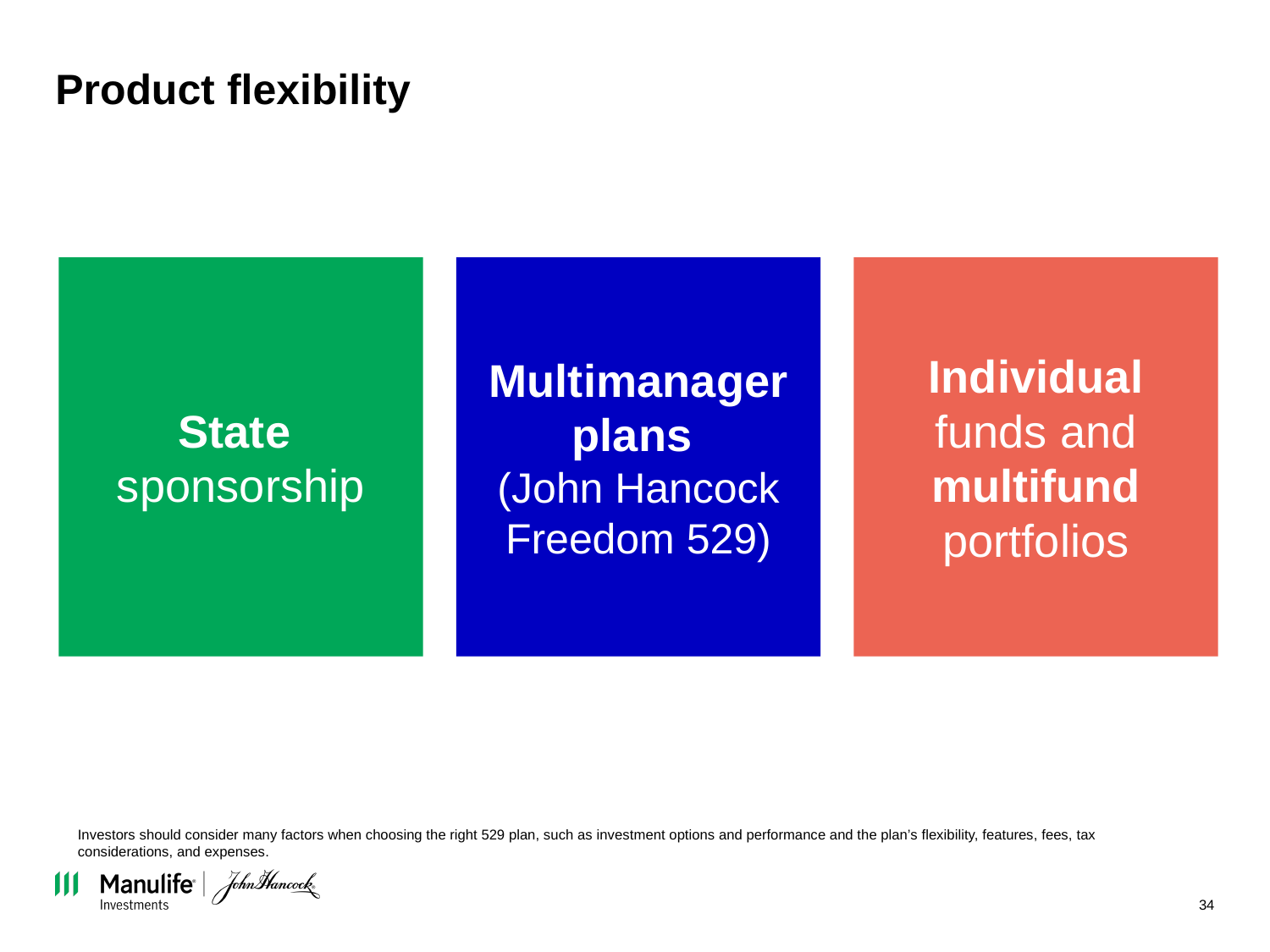

# Product flexibility
State
sponsorship
Multimanager plans
(John Hancock Freedom 529)
Individual
funds and
multifund portfolios
Investors should consider many factors when choosing the right 529 plan, such as investment options and performance and the plan’s flexibility, features, fees, tax considerations, and expenses.
34
THIS MATERIAL IS FOR INSTITUTIONAL/BROKER-DEALER USE ONLY. NOT FOR DISTRIBUTION OR USE WITH THE PUBLIC.